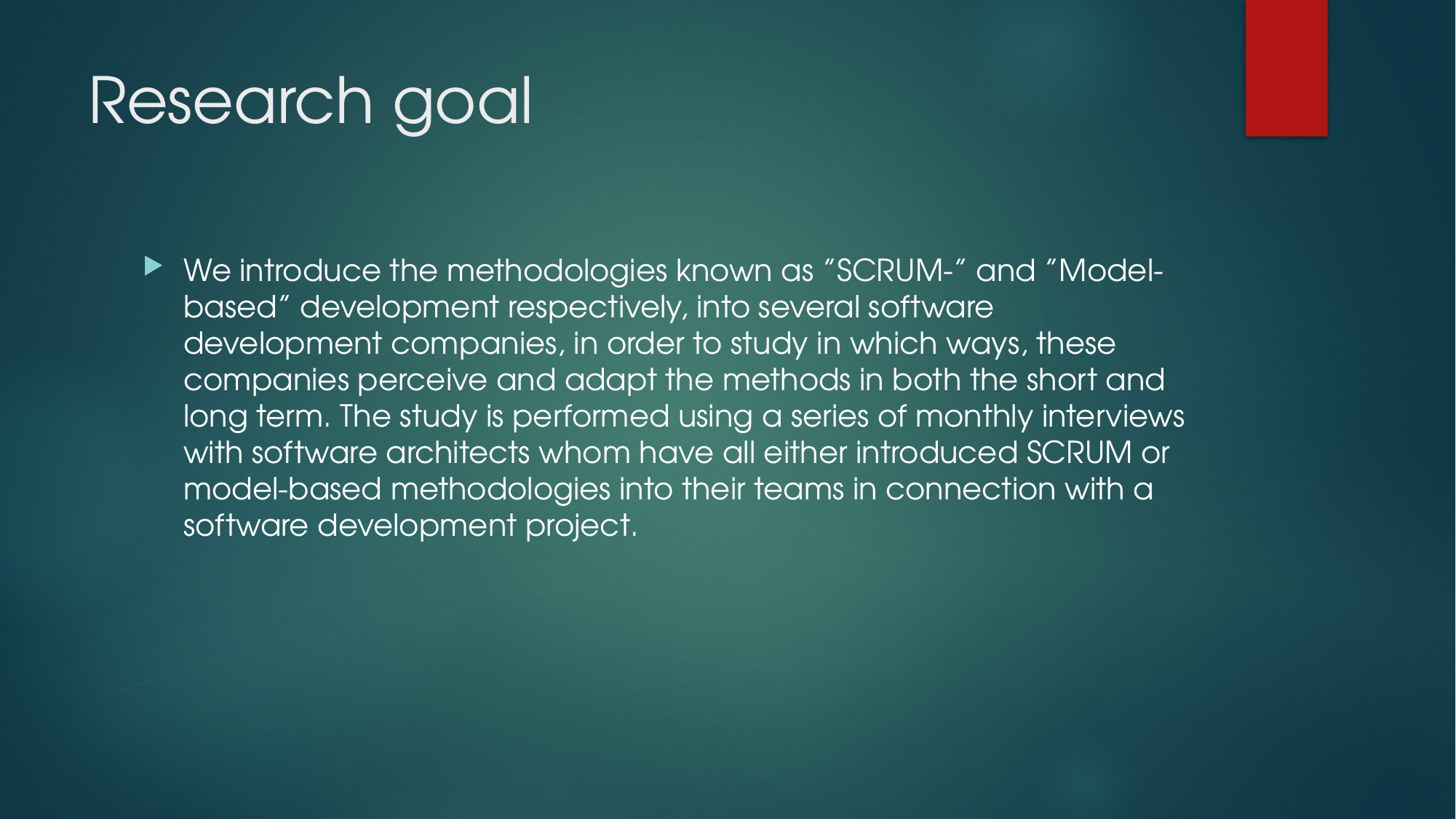

# Research goal
We introduce the methodologies known as ”SCRUM-” and ”Model-based” development respectively, into several software development companies, in order to study in which ways, these companies perceive and adapt the methods in both the short and long term. The study is performed using a series of monthly interviews with software architects whom have all either introduced SCRUM or model-based methodologies into their teams in connection with a software development project.